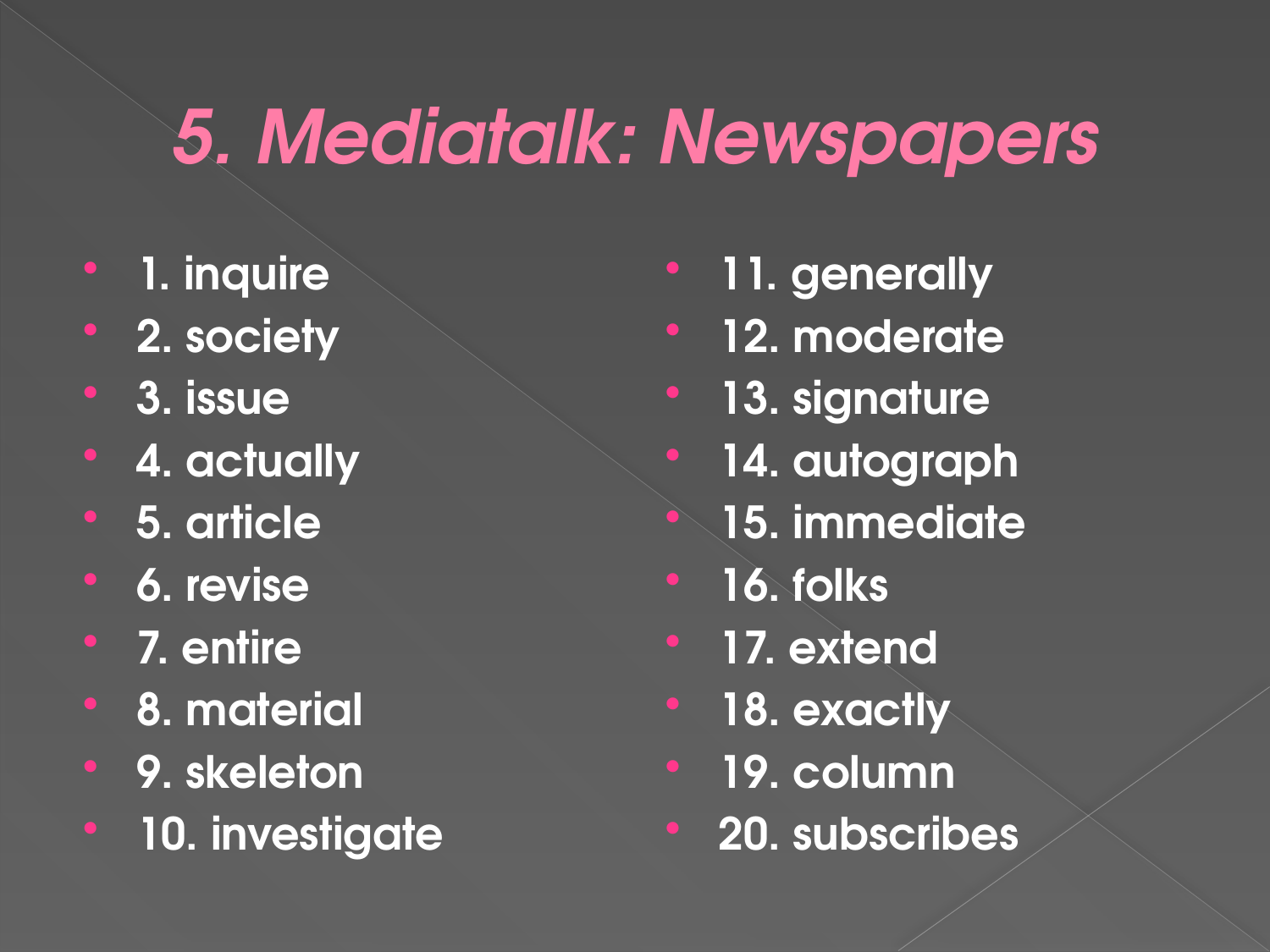

# 5. Mediatalk: Newspapers
1. inquire
2. society
3. issue
4. actually
5. article
6. revise
7. entire
8. material
9. skeleton
10. investigate
11. generally
12. moderate
13. signature
14. autograph
15. immediate
16. folks
17. extend
18. exactly
19. column
20. subscribes